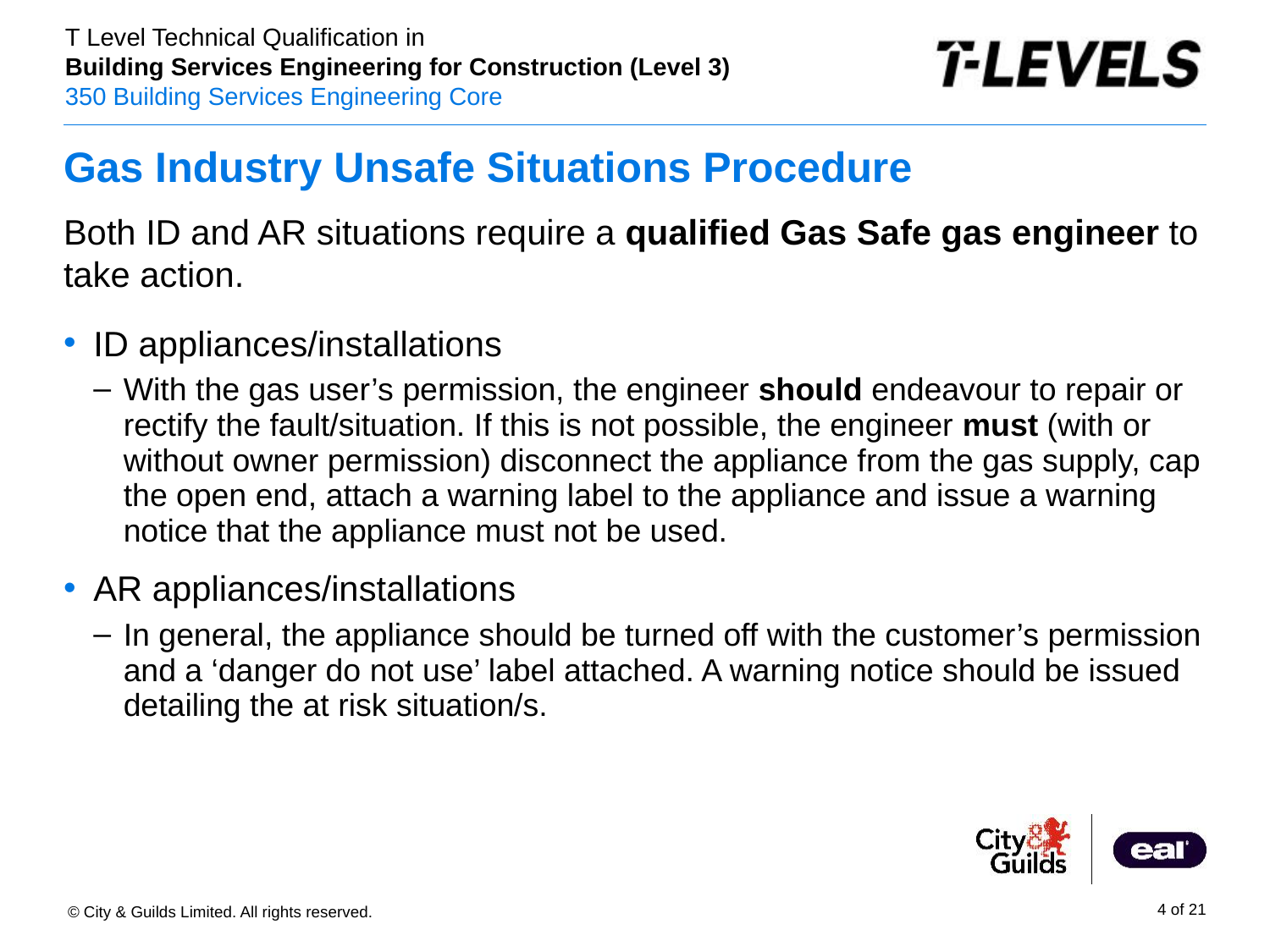

# Gas Industry Unsafe Situations Procedure
Both ID and AR situations require a qualified Gas Safe gas engineer to take action.
ID appliances/installations
With the gas user’s permission, the engineer should endeavour to repair or rectify the fault/situation. If this is not possible, the engineer must (with or without owner permission) disconnect the appliance from the gas supply, cap the open end, attach a warning label to the appliance and issue a warning notice that the appliance must not be used.
AR appliances/installations
In general, the appliance should be turned off with the customer’s permission and a ‘danger do not use’ label attached. A warning notice should be issued detailing the at risk situation/s.